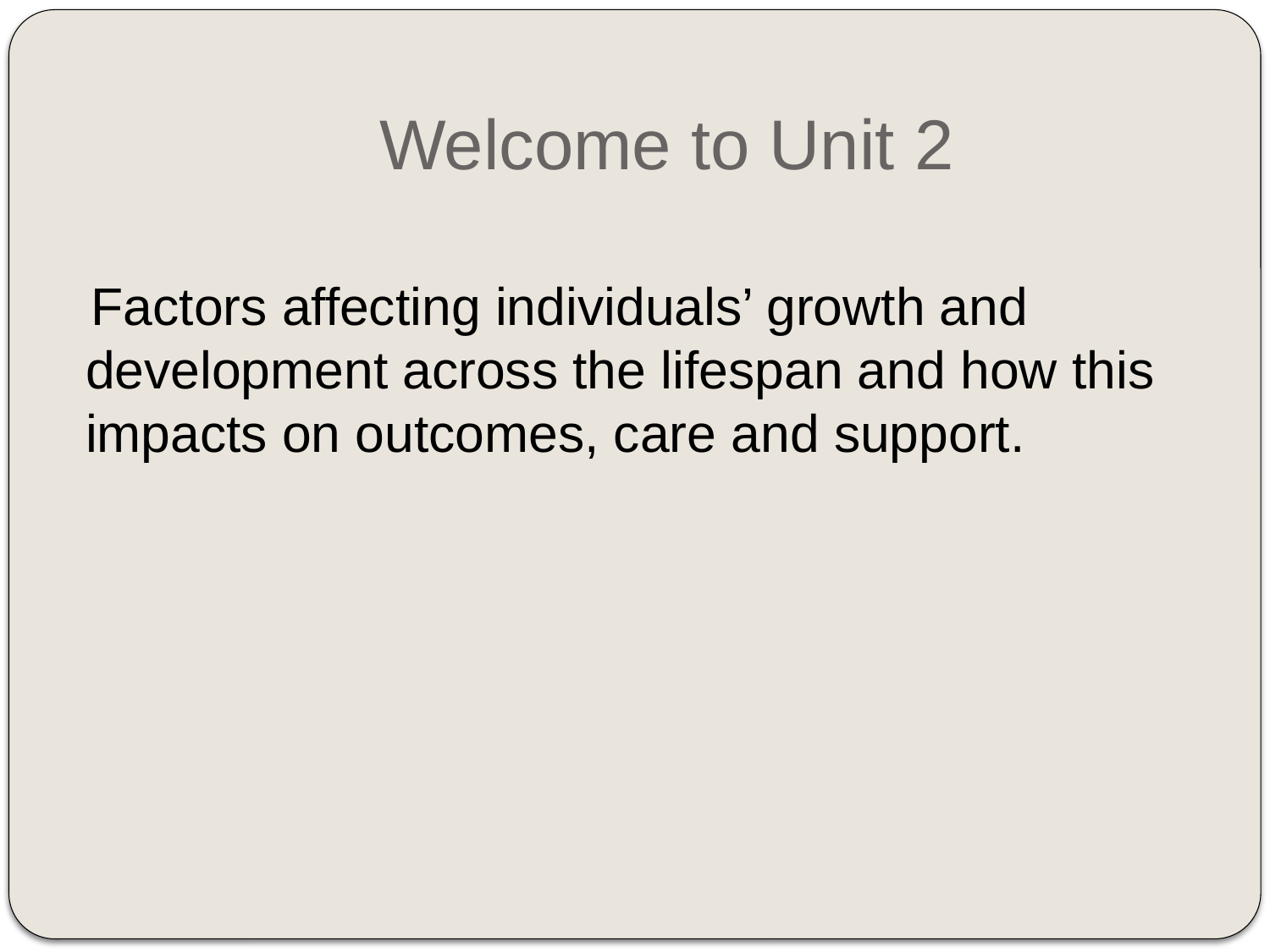

# Welcome to Unit 2

   Factors affecting individuals’ growth and development across the lifespan and how this impacts on outcomes, care and support.